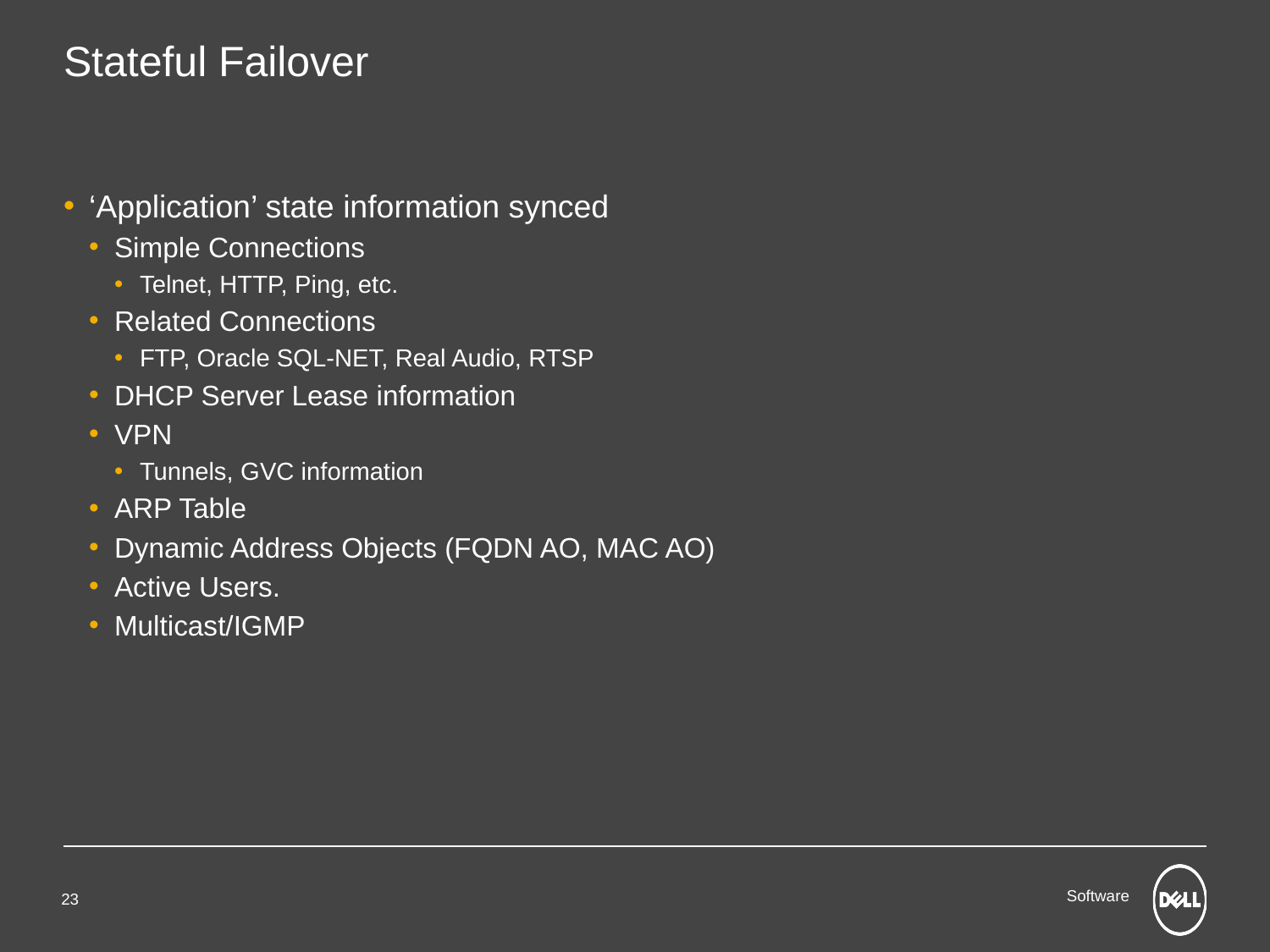

# Stateful Failover
‘Application’ state information synced
Simple Connections
Telnet, HTTP, Ping, etc.
Related Connections
FTP, Oracle SQL-NET, Real Audio, RTSP
DHCP Server Lease information
VPN
Tunnels, GVC information
ARP Table
Dynamic Address Objects (FQDN AO, MAC AO)
Active Users.
Multicast/IGMP